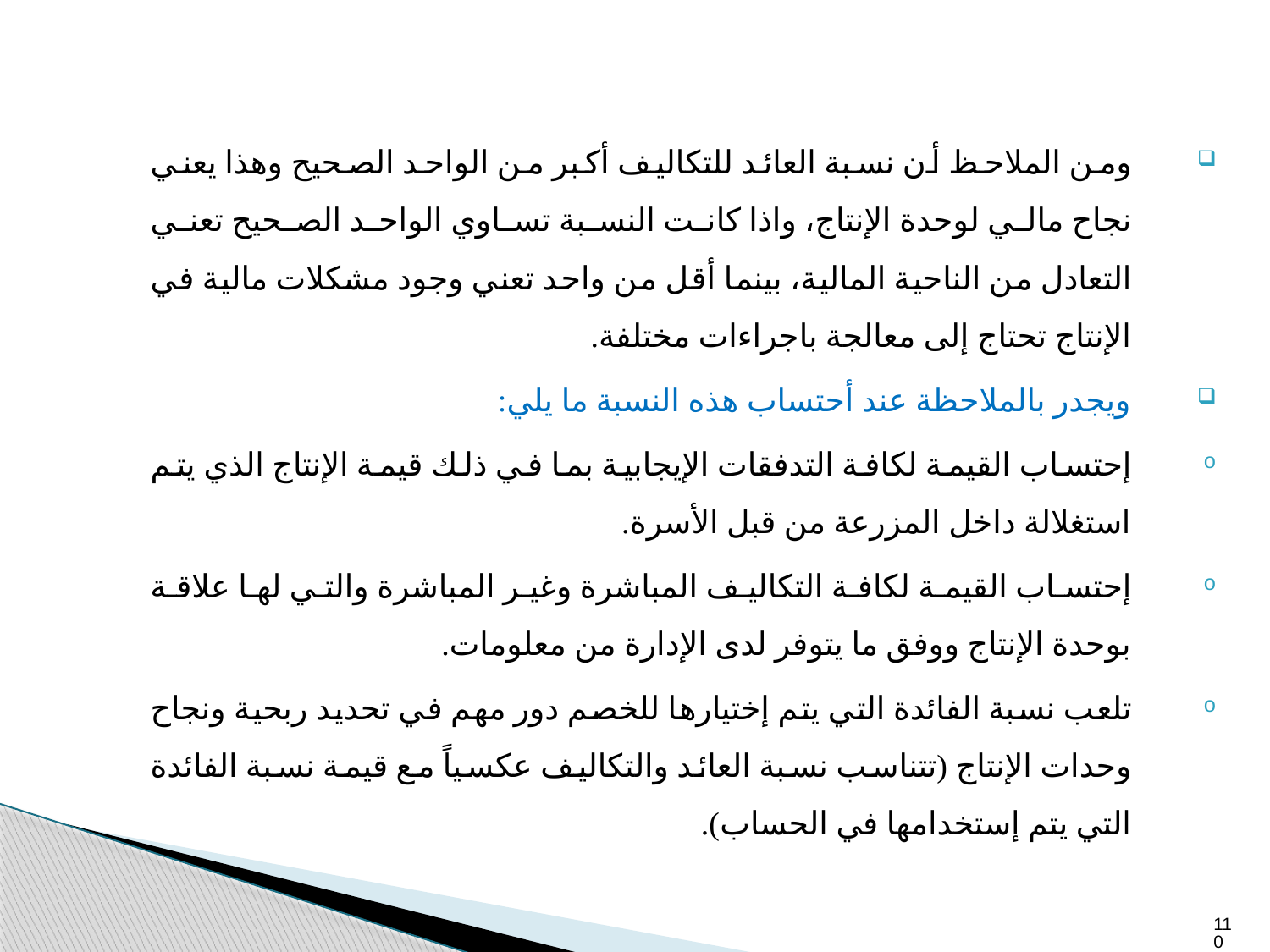

ومن الملاحظ أن نسبة العائد للتكاليف أكبر من الواحد الصحيح وهذا يعني نجاح مالي لوحدة الإنتاج، واذا كانت النسبة تساوي الواحد الصحيح تعني التعادل من الناحية المالية، بينما أقل من واحد تعني وجود مشكلات مالية في الإنتاج تحتاج إلى معالجة باجراءات مختلفة.
ويجدر بالملاحظة عند أحتساب هذه النسبة ما يلي:
إحتساب القيمة لكافة التدفقات الإيجابية بما في ذلك قيمة الإنتاج الذي يتم استغلالة داخل المزرعة من قبل الأسرة.
إحتساب القيمة لكافة التكاليف المباشرة وغير المباشرة والتي لها علاقة بوحدة الإنتاج ووفق ما يتوفر لدى الإدارة من معلومات.
تلعب نسبة الفائدة التي يتم إختيارها للخصم دور مهم في تحديد ربحية ونجاح وحدات الإنتاج (تتناسب نسبة العائد والتكاليف عكسياً مع قيمة نسبة الفائدة التي يتم إستخدامها في الحساب).
110